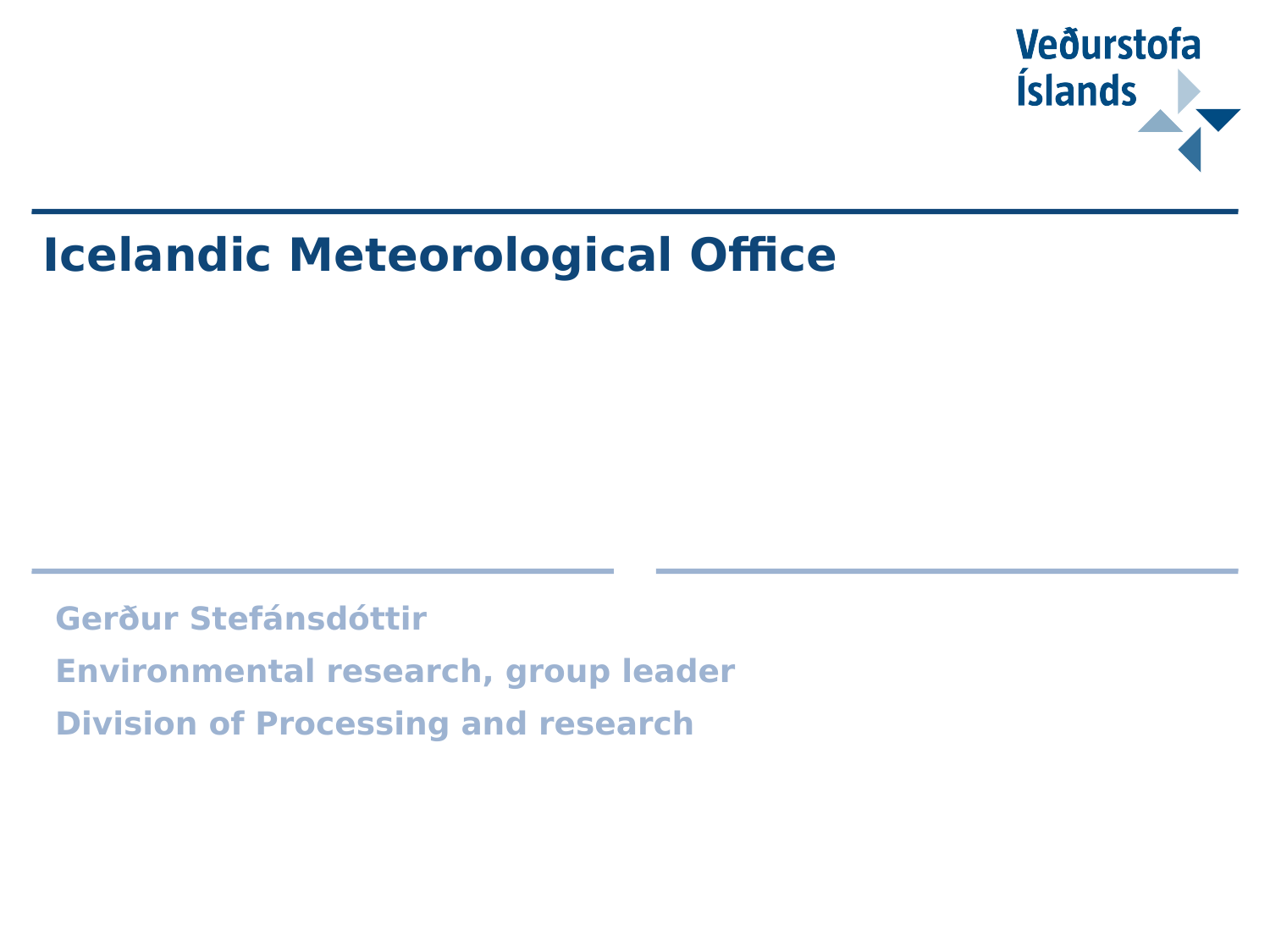

# Icelandic Meteorological Office
Gerður Stefánsdóttir
Environmental research, group leader
Division of Processing and research